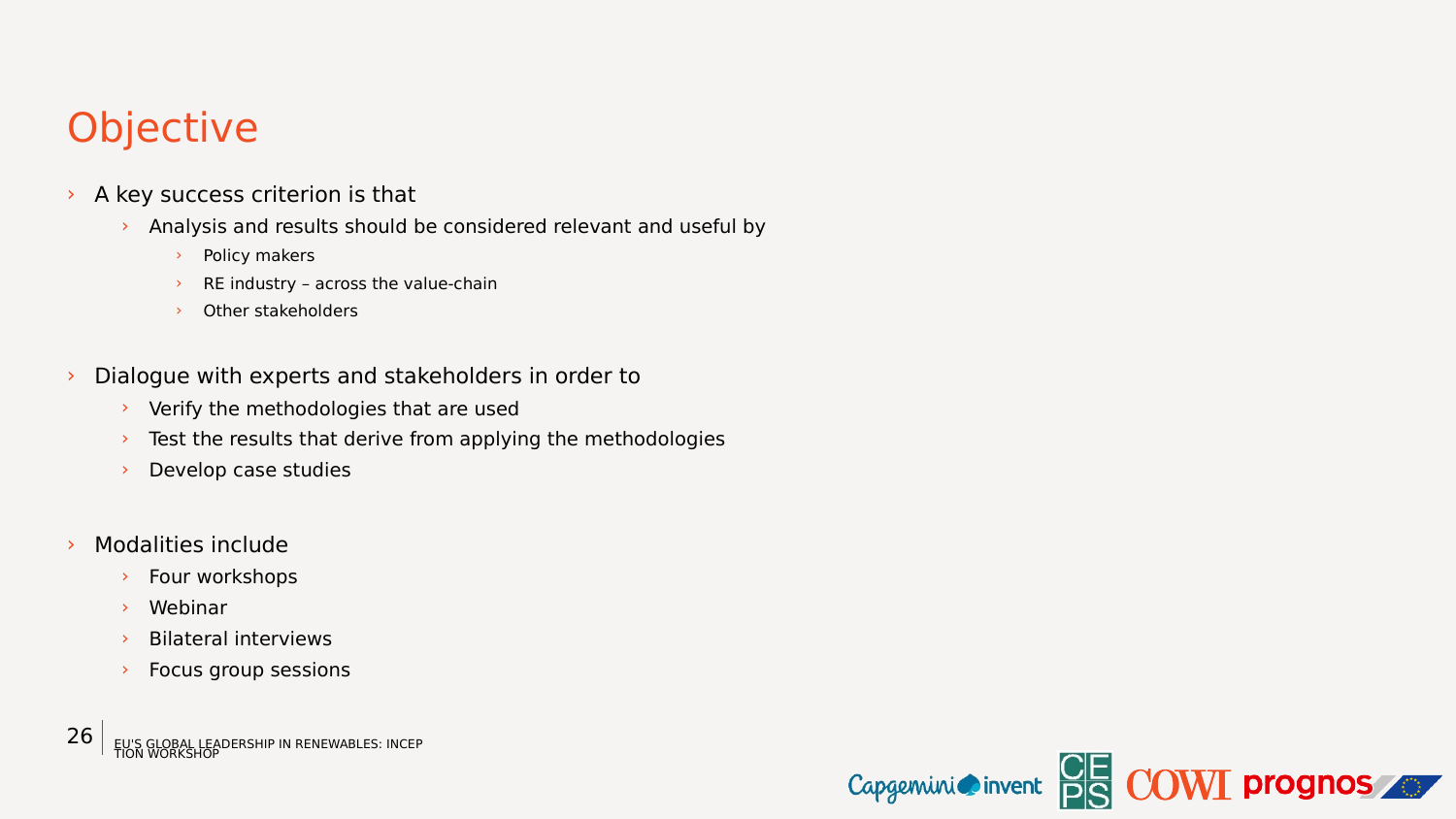

# Objective
A key success criterion is that
Analysis and results should be considered relevant and useful by
Policy makers
RE industry – across the value-chain
Other stakeholders

Dialogue with experts and stakeholders in order to
Verify the methodologies that are used
Test the results that derive from applying the methodologies
Develop case studies

Modalities include
Four workshops
Webinar
Bilateral interviews
Focus group sessions

26
EU's global leadership in renewables: Inception workshop